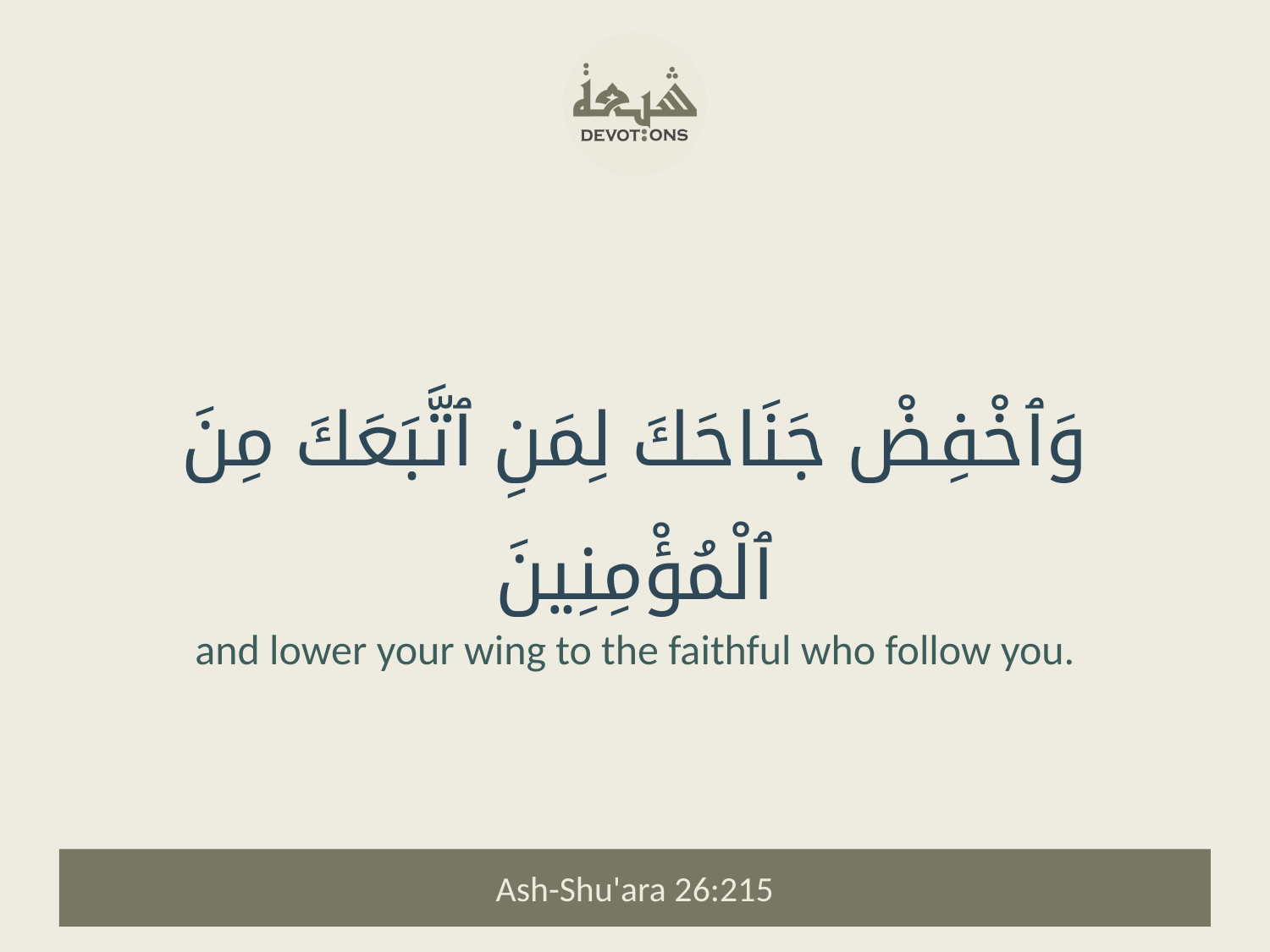

وَٱخْفِضْ جَنَاحَكَ لِمَنِ ٱتَّبَعَكَ مِنَ ٱلْمُؤْمِنِينَ
and lower your wing to the faithful who follow you.
Ash-Shu'ara 26:215